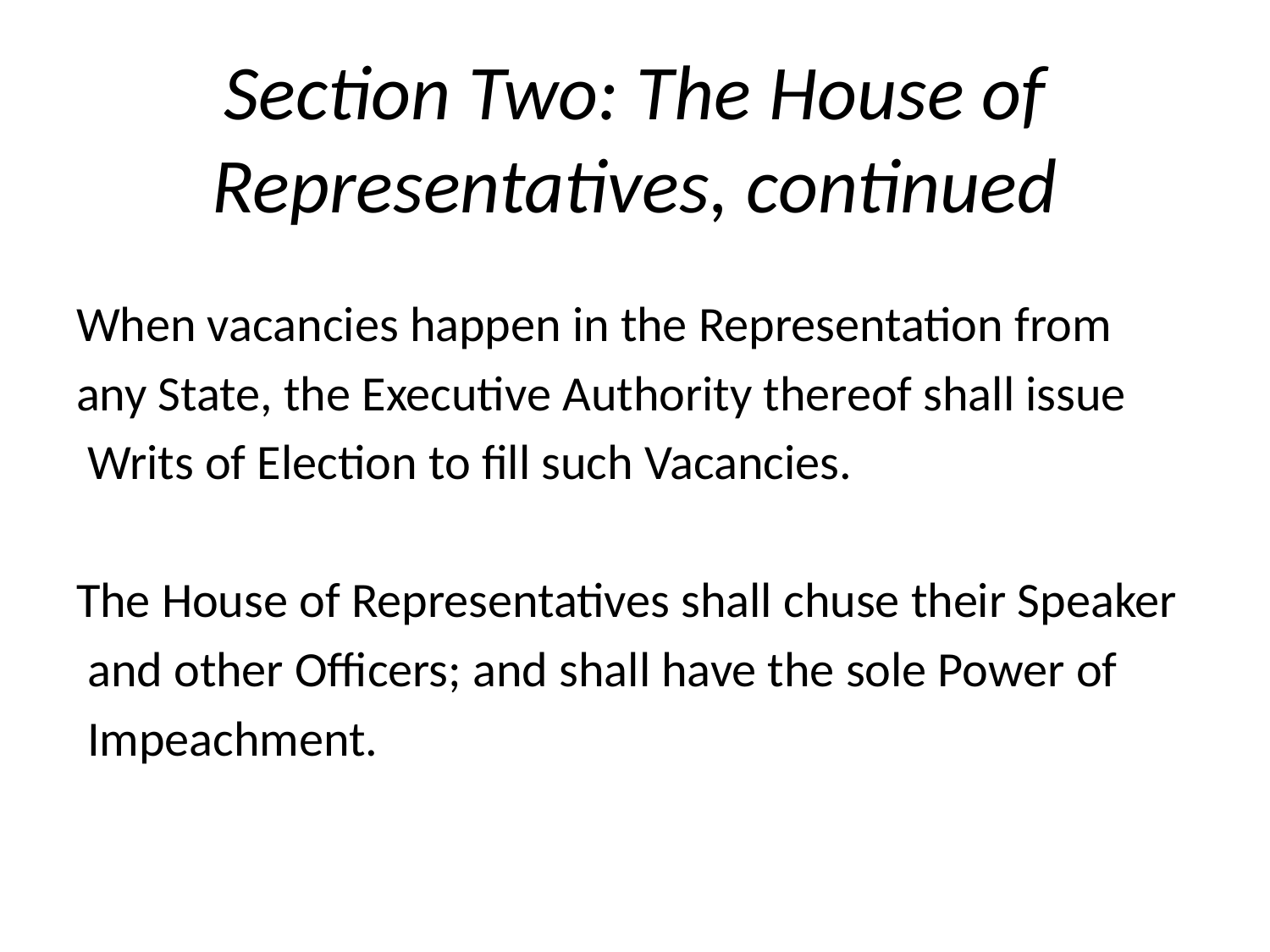

# Section Two: The House of Representatives, continued
When vacancies happen in the Representation from
any State, the Executive Authority thereof shall issue
 Writs of Election to fill such Vacancies.

The House of Representatives shall chuse their Speaker
 and other Officers; and shall have the sole Power of
 Impeachment.